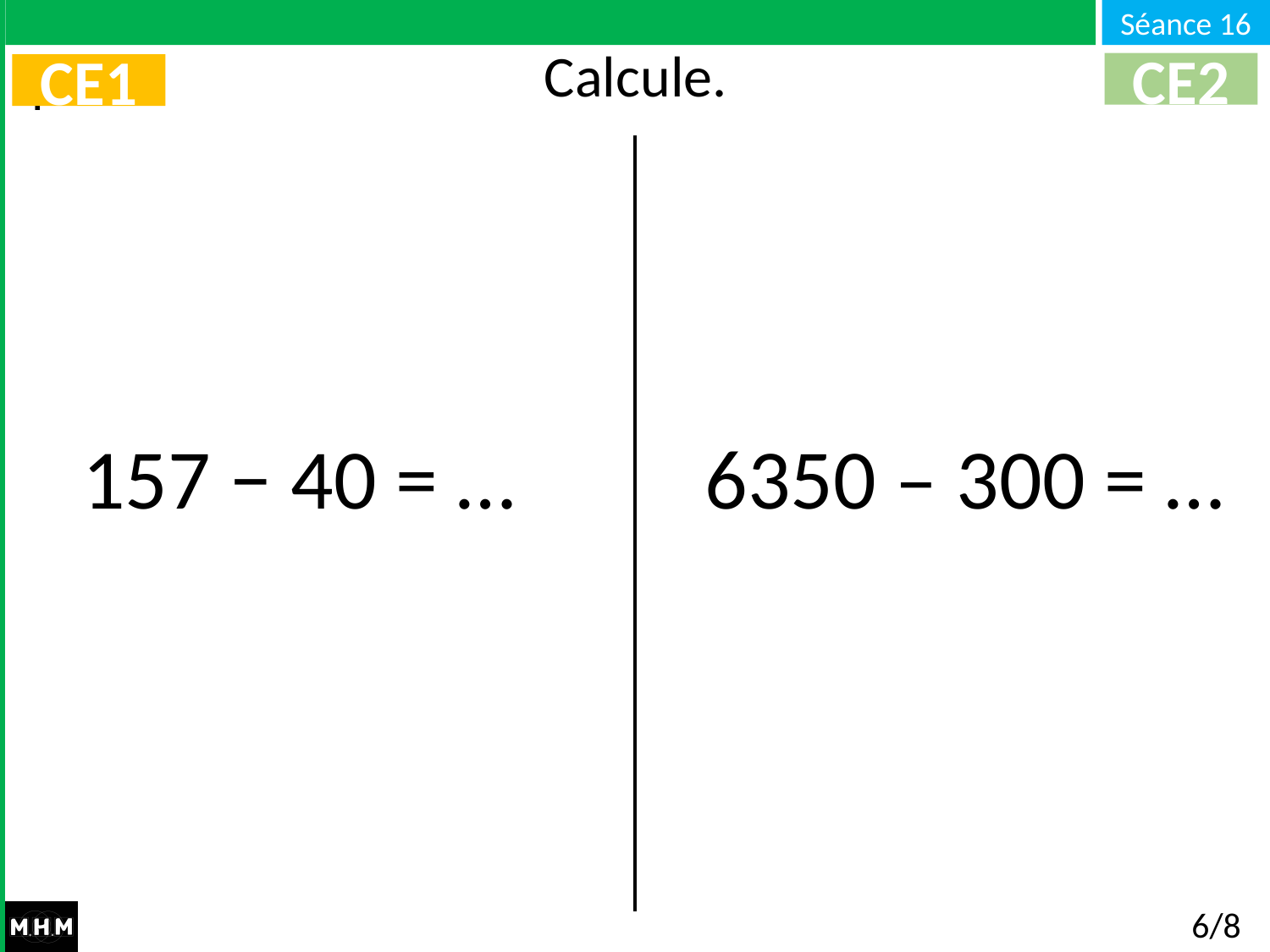

# Calcule.
CE2
CE1
157 − 40 = …
6350 – 300 = …
6/8